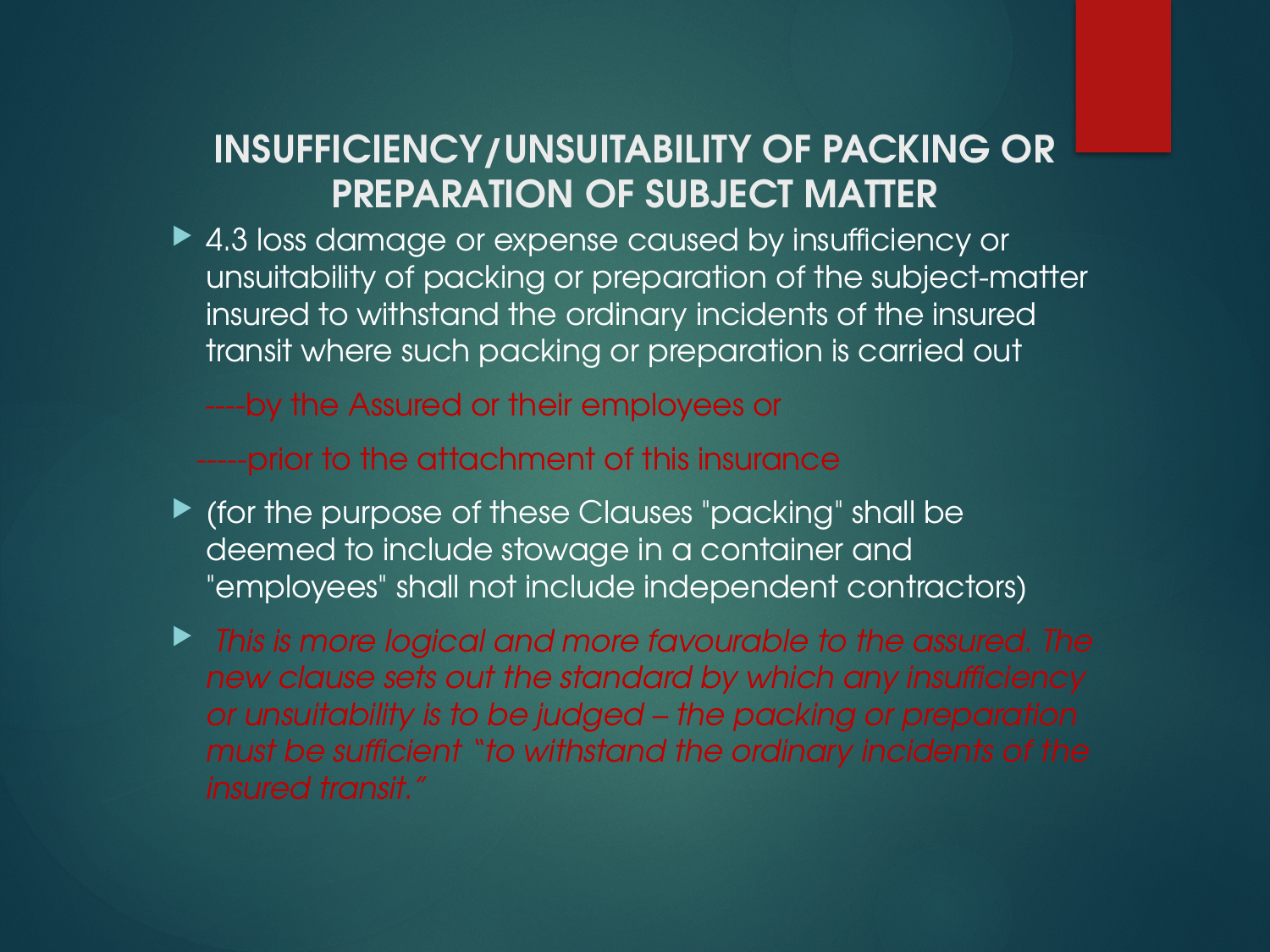

# INSUFFICIENCY/UNSUITABILITY OF PACKING OR PREPARATION OF SUBJECT MATTER
4.3 loss damage or expense caused by insufficiency or unsuitability of packing or preparation of the subject-matter insured to withstand the ordinary incidents of the insured transit where such packing or preparation is carried out
    ----by the Assured or their employees or
   -----prior to the attachment of this insurance
(for the purpose of these Clauses "packing" shall be deemed to include stowage in a container and "employees" shall not include independent contractors)
 This is more logical and more favourable to the assured. The new clause sets out the standard by which any insufficiency or unsuitability is to be judged – the packing or preparation must be sufficient “to withstand the ordinary incidents of the insured transit.”